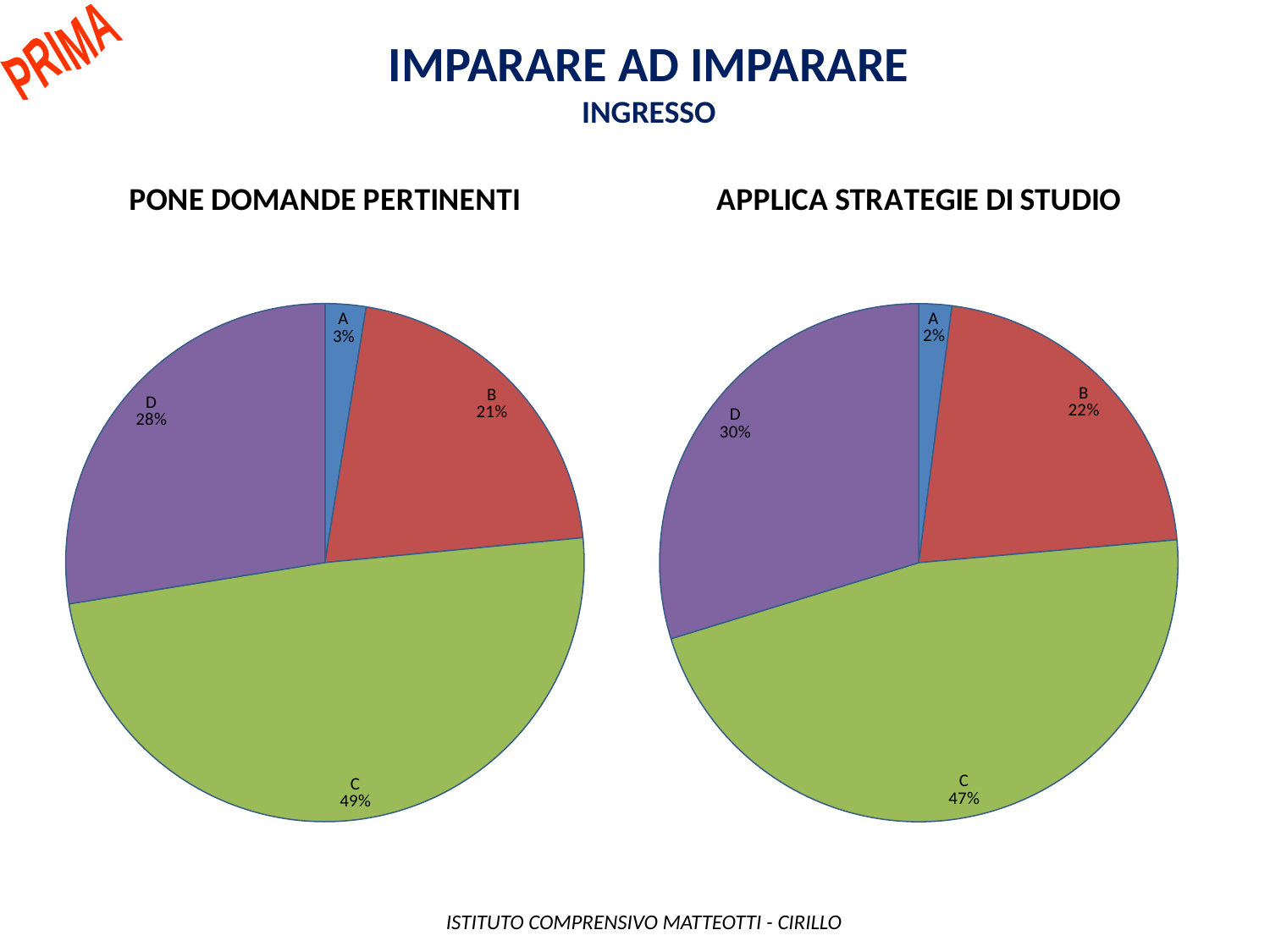

PRIMA
Imparare ad imparare
INGRESSO

### Chart: PONE DOMANDE PERTINENTI

| Category |  |
|---|---|
| A | 5.0 |
| B | 41.0 |
| C | 96.0 |
| D | 54.0 |

### Chart: APPLICA STRATEGIE DI STUDIO

| Category |  |
|---|---|
| A | 4.0 |
| B | 42.0 |
| C | 91.0 |
| D | 58.0 |
 ISTITUTO COMPRENSIVO MATTEOTTI - CIRILLO